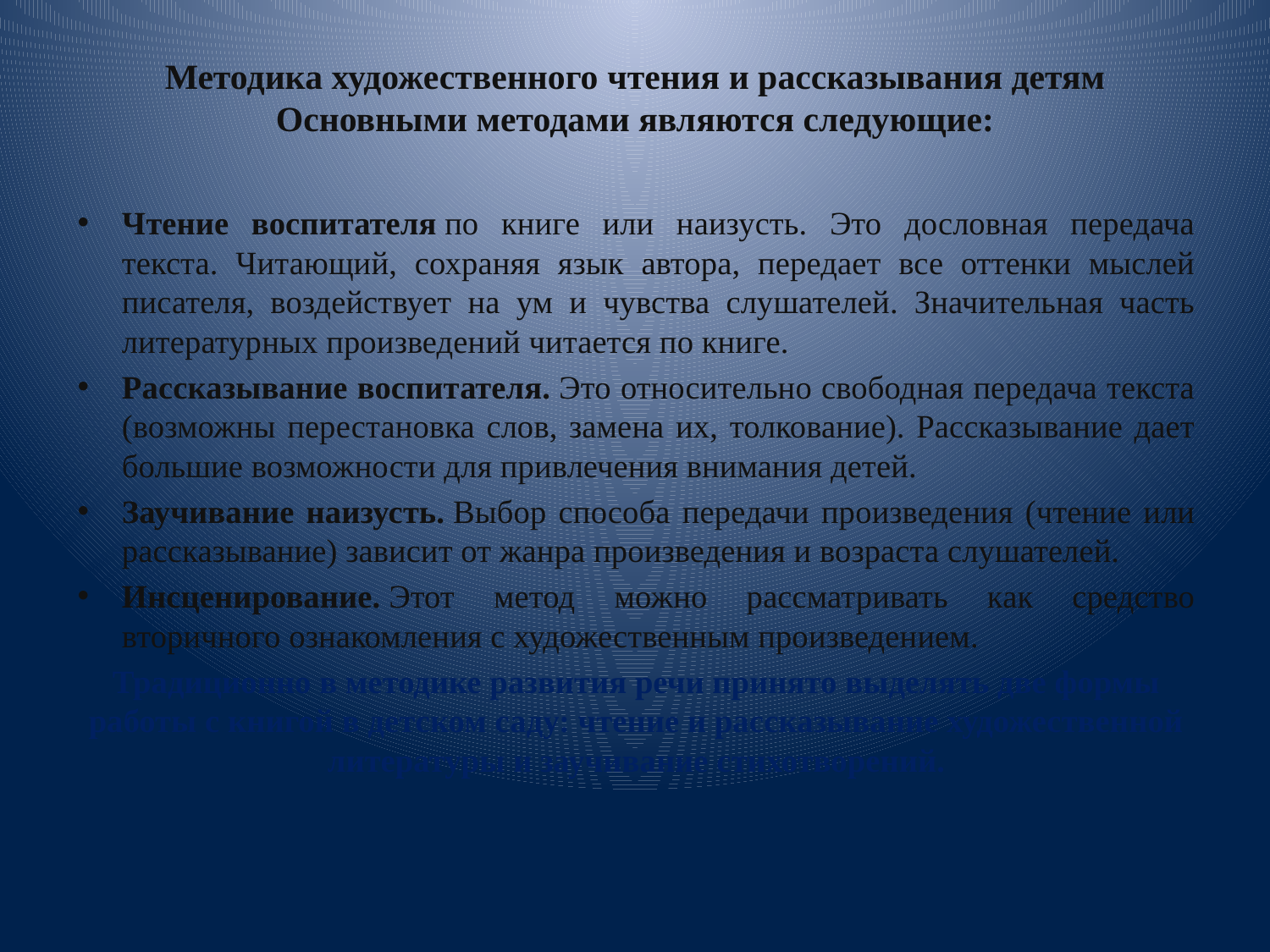

# Методика художественного чтения и рассказывания детям Основными методами являются следующие:
Чтение воспитателя по книге или наизусть. Это дословная передача текста. Читающий, сохраняя язык автора, передает все оттенки мыслей писателя, воздействует на ум и чувства слушателей. Значительная часть литературных произведений читается по книге.
Рассказывание воспитателя. Это относительно свободная передача текста (возможны перестановка слов, замена их, толкование). Рассказывание дает большие возможности для привлечения внимания детей.
Заучивание наизусть. Выбор способа передачи произведения (чтение или рассказывание) зависит от жанра произведения и возраста слушателей.
Инсценирование. Этот метод можно рассматривать как средство вторичного ознакомления с художественным произведением.
Традиционно в методике развития речи принято выделять две формы работы с книгой в детском саду: чтение и рассказывание художественной литературы и заучивание стихотворений.